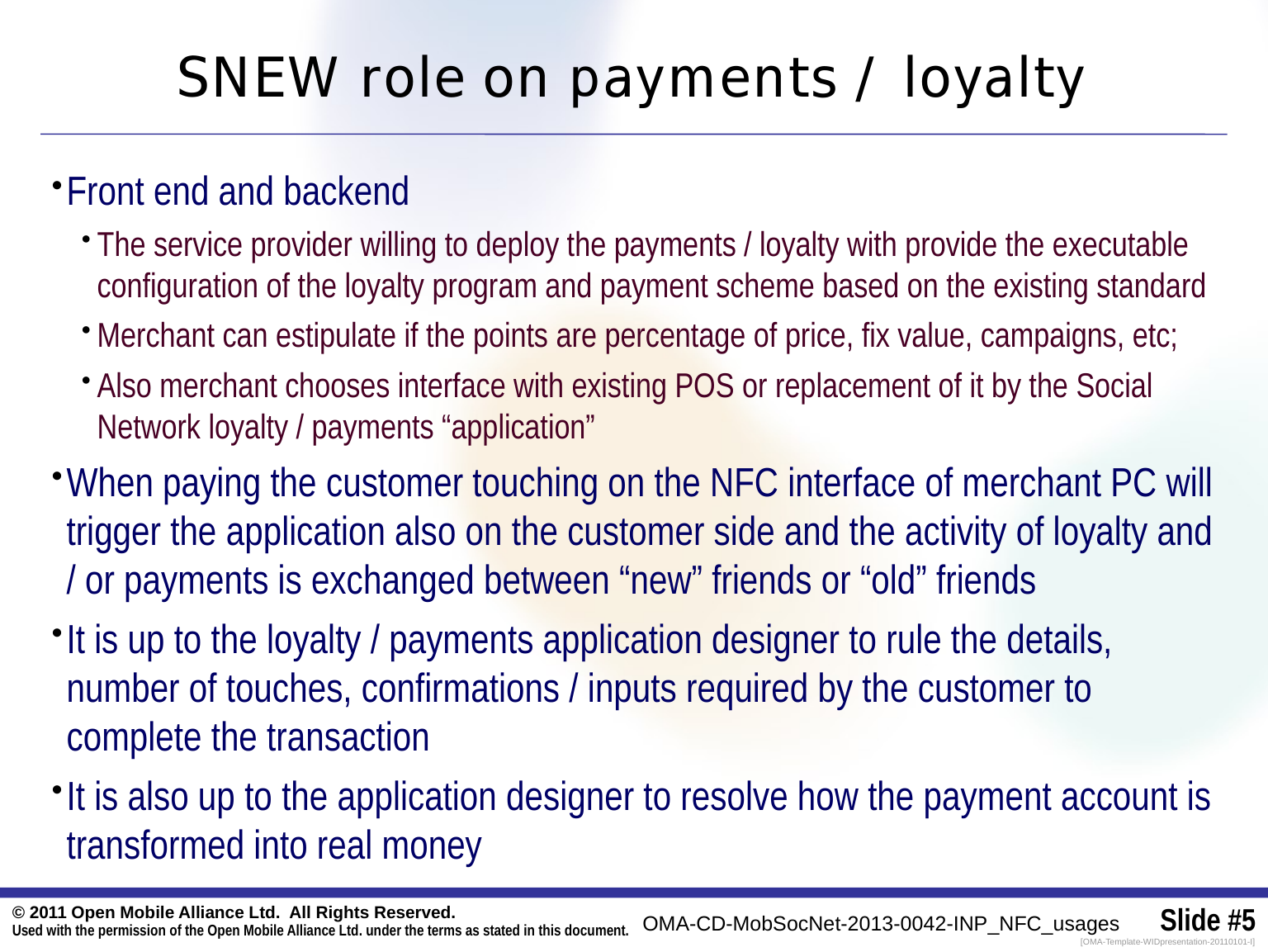

# SNEW role on payments / loyalty
Front end and backend
The service provider willing to deploy the payments / loyalty with provide the executable configuration of the loyalty program and payment scheme based on the existing standard
Merchant can estipulate if the points are percentage of price, fix value, campaigns, etc;
Also merchant chooses interface with existing POS or replacement of it by the Social Network loyalty / payments “application”
When paying the customer touching on the NFC interface of merchant PC will trigger the application also on the customer side and the activity of loyalty and / or payments is exchanged between “new” friends or “old” friends
It is up to the loyalty / payments application designer to rule the details, number of touches, confirmations / inputs required by the customer to complete the transaction
It is also up to the application designer to resolve how the payment account is transformed into real money